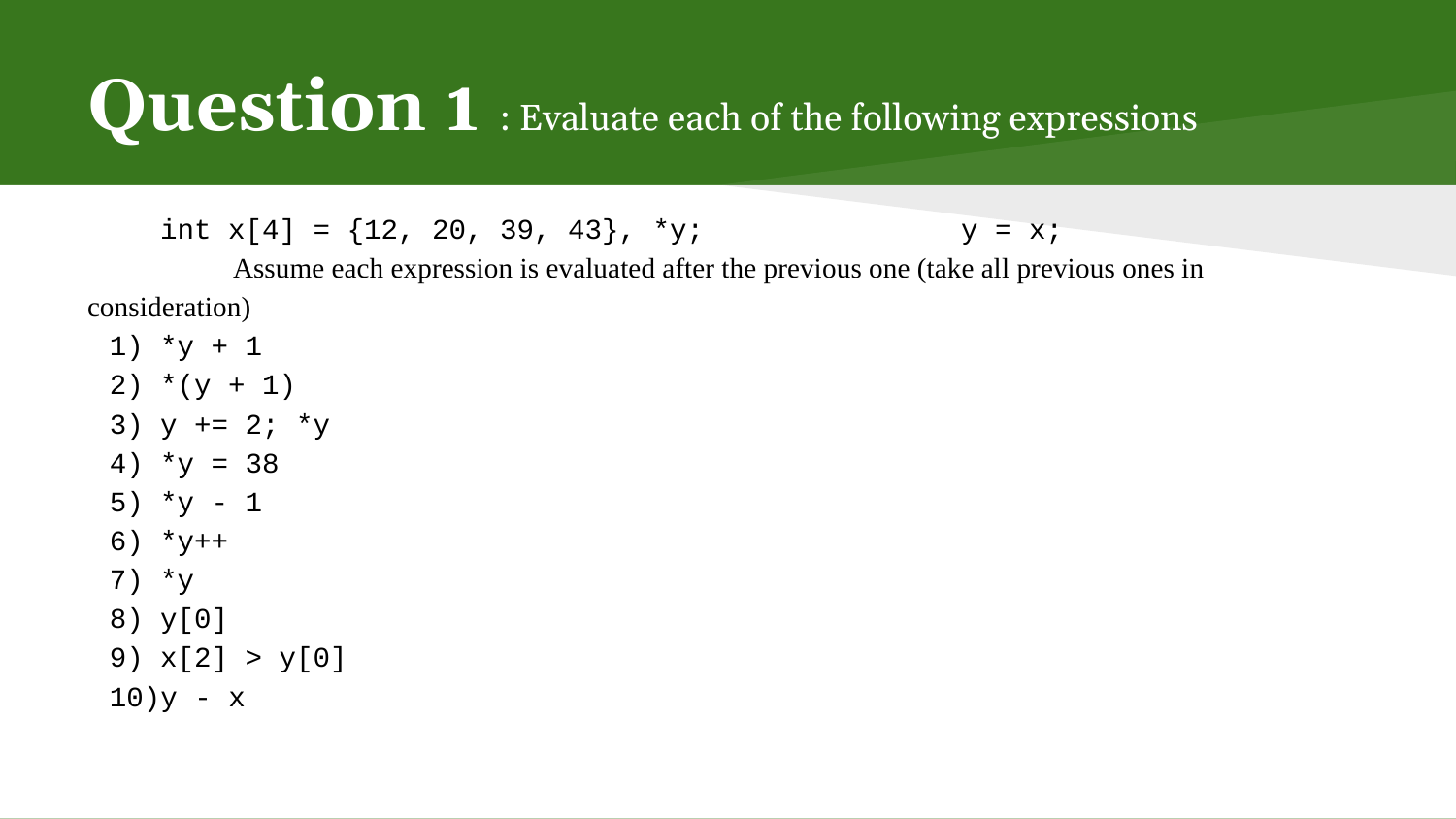

# Question 1 : Evaluate each of the following expressions
int x[4] = {12, 20, 39, 43}, *y;		y = x;
	Assume each expression is evaluated after the previous one (take all previous ones in consideration)
*y + 1
*(y + 1)
y += 2; *y
*y = 38
*y - 1
*y++
*y
y[0]
x[2] > y[0]
y - x